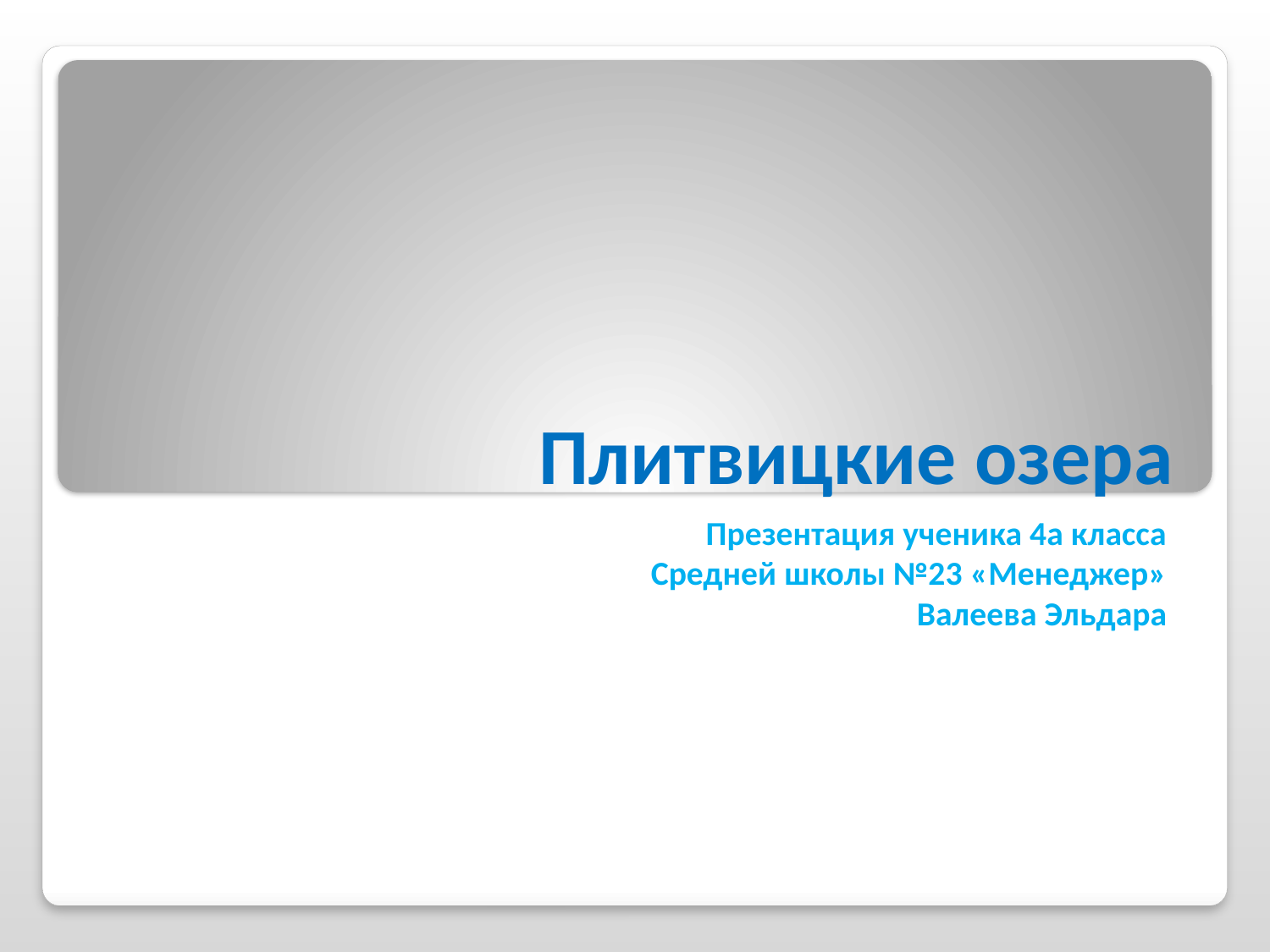

# Плитвицкие озера
Презентация ученика 4а класса
Средней школы №23 «Менеджер»
Валеева Эльдара